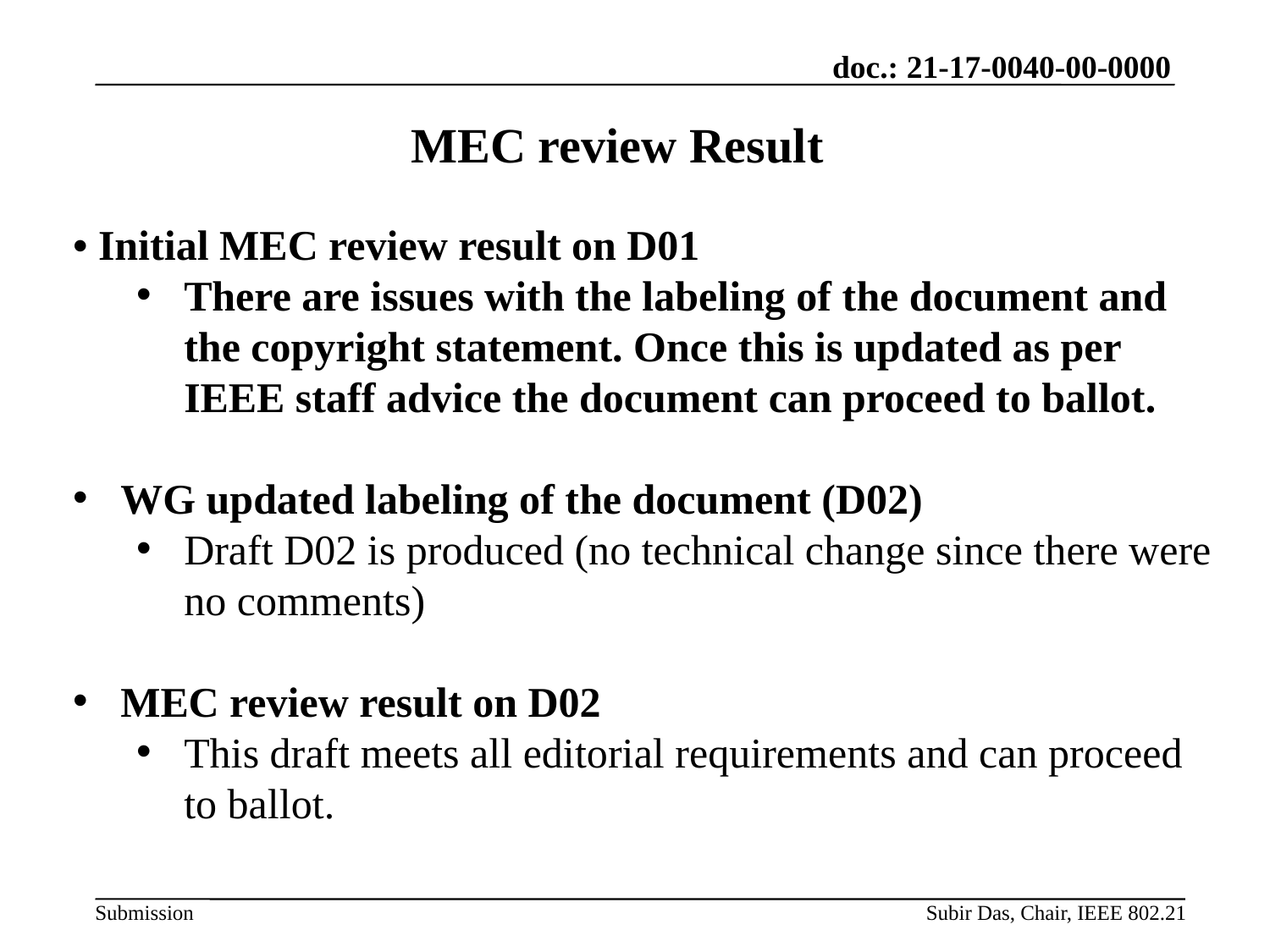

# MEC review Result
• Initial MEC review result on D01
There are issues with the labeling of the document and the copyright statement. Once this is updated as per IEEE staff advice the document can proceed to ballot.

WG updated labeling of the document (D02)
Draft D02 is produced (no technical change since there were no comments)

MEC review result on D02
This draft meets all editorial requirements and can proceed to ballot.

Subir Das, Chair, IEEE 802.21